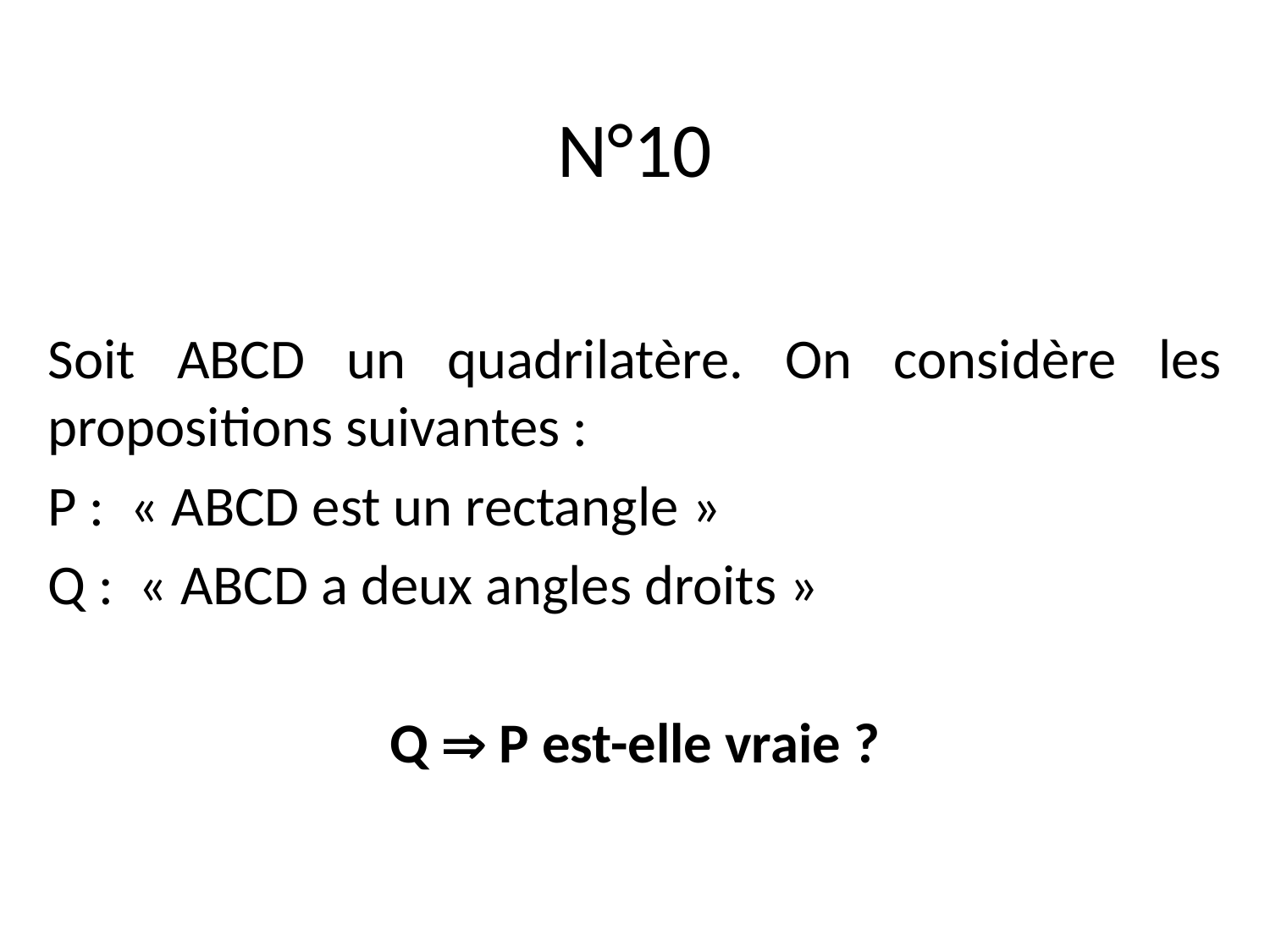

# N°10
Soit ABCD un quadrilatère. On considère les propositions suivantes :
P :  « ABCD est un rectangle »
Q :  « ABCD a deux angles droits »

Q ⇒ P est-elle vraie ?